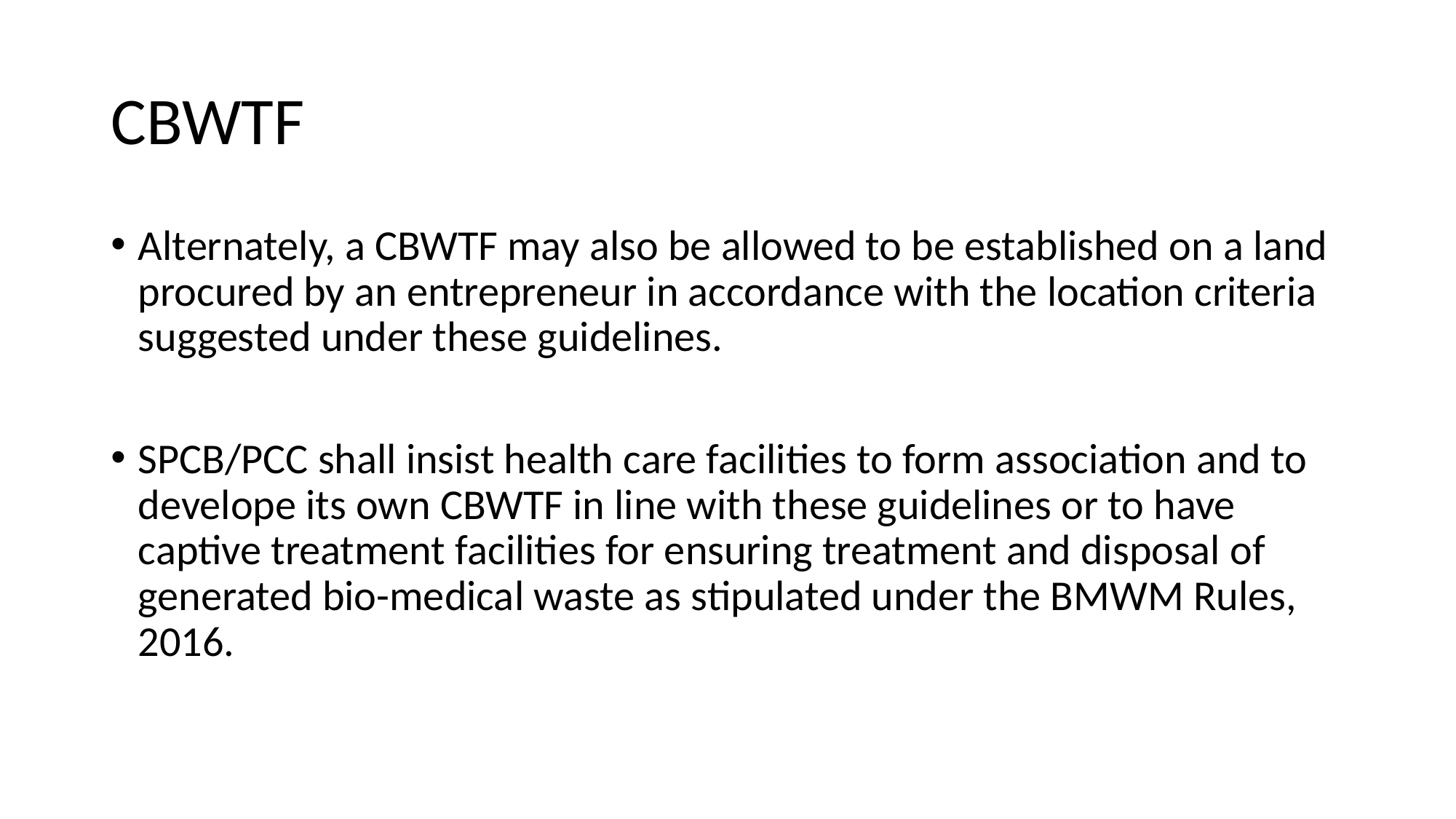

# CBWTF
Alternately, a CBWTF may also be allowed to be established on a land procured by an entrepreneur in accordance with the location criteria suggested under these guidelines.

SPCB/PCC shall insist health care facilities to form association and to develope its own CBWTF in line with these guidelines or to have captive treatment facilities for ensuring treatment and disposal of generated bio-medical waste as stipulated under the BMWM Rules, 2016.